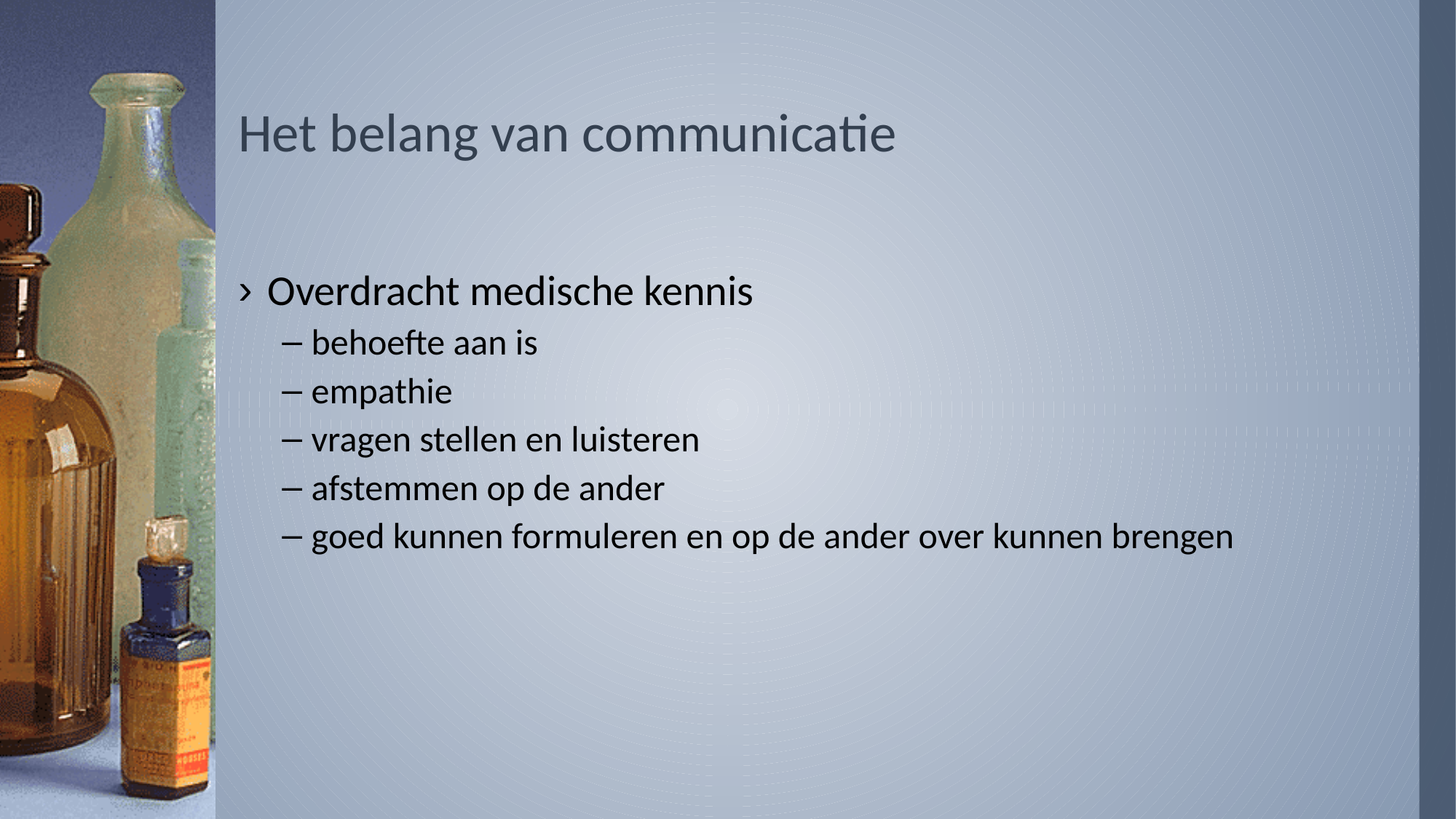

# Het belang van communicatie

Overdracht medische kennis
behoefte aan is
empathie
vragen stellen en luisteren
afstemmen op de ander
goed kunnen formuleren en op de ander over kunnen brengen